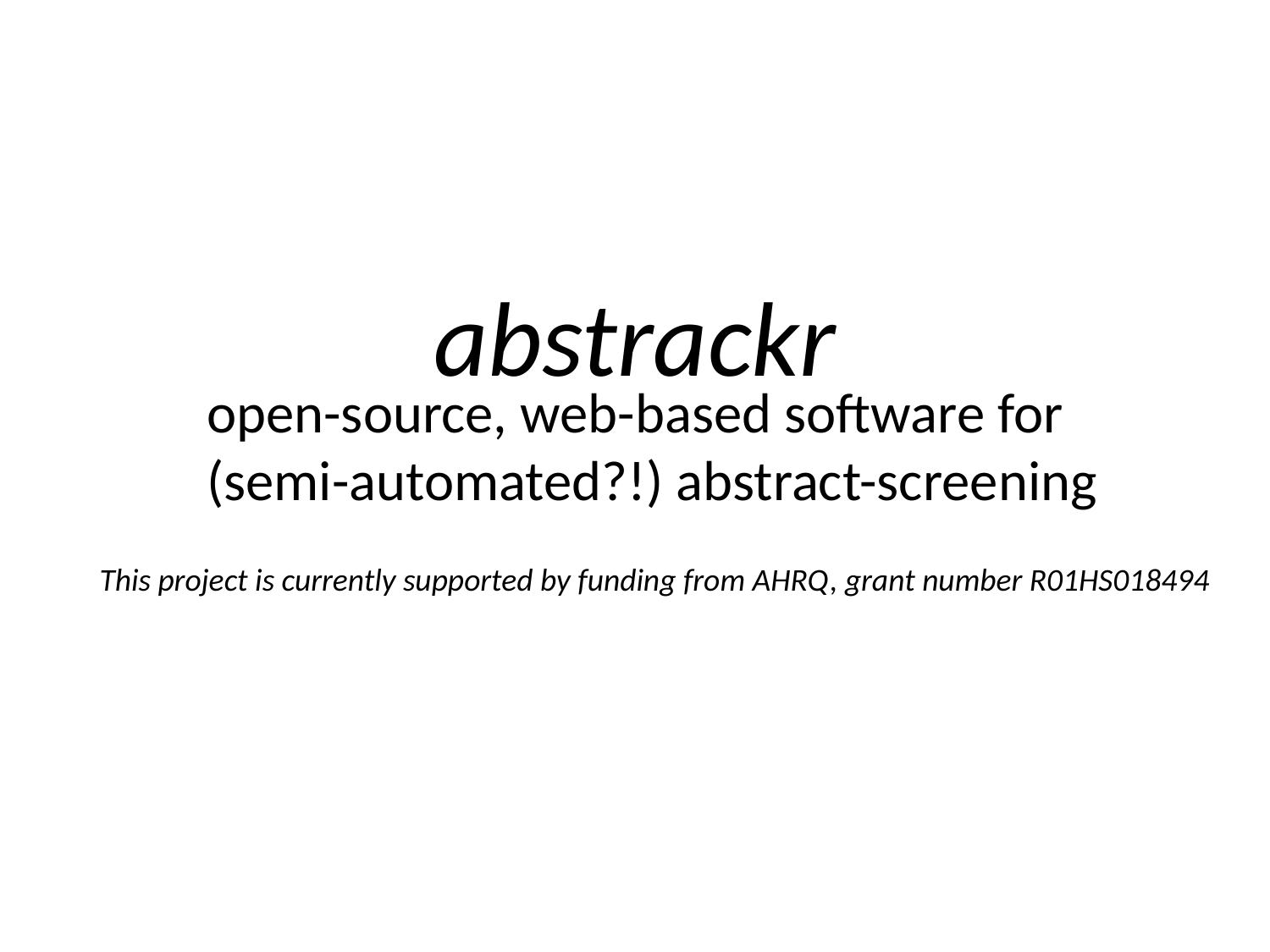

# abstrackr
open-source, web-based software for (semi-automated?!) abstract-screening
This project is currently supported by funding from AHRQ, grant number R01HS018494